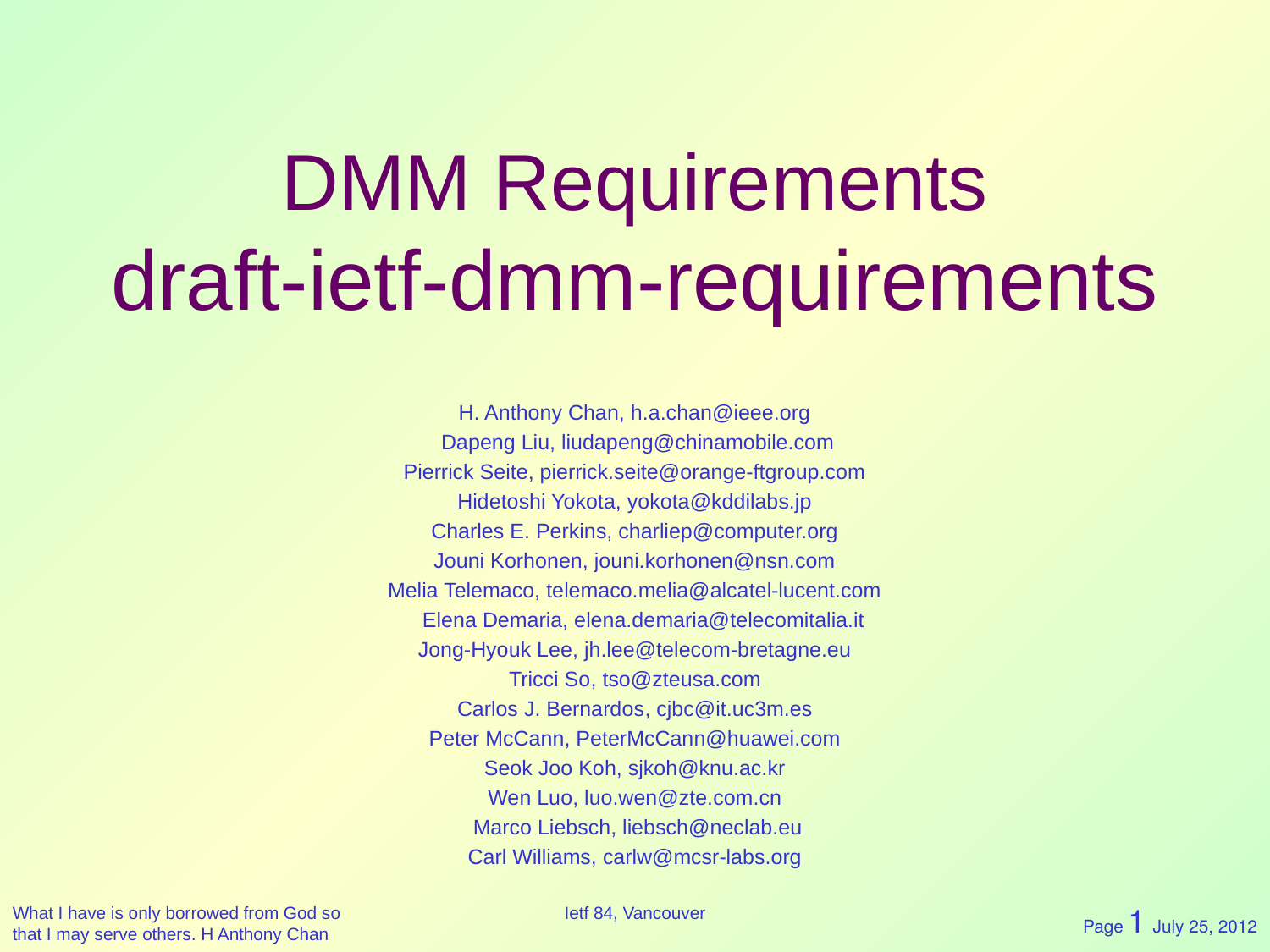

# DMM Requirements draft-ietf-dmm-requirements
H. Anthony Chan, h.a.chan@ieee.org
 Dapeng Liu, liudapeng@chinamobile.com
Pierrick Seite, pierrick.seite@orange-ftgroup.com
Hidetoshi Yokota, yokota@kddilabs.jp
Charles E. Perkins, charliep@computer.org
Jouni Korhonen, jouni.korhonen@nsn.com
Melia Telemaco, telemaco.melia@alcatel-lucent.com
   Elena Demaria, elena.demaria@telecomitalia.it
Jong-Hyouk Lee, jh.lee@telecom-bretagne.eu
Tricci So, tso@zteusa.com
Carlos J. Bernardos, cjbc@it.uc3m.es
Peter McCann, PeterMcCann@huawei.com
Seok Joo Koh, sjkoh@knu.ac.kr
Wen Luo, luo.wen@zte.com.cn
 Marco Liebsch, liebsch@neclab.eu
Carl Williams, carlw@mcsr-labs.org